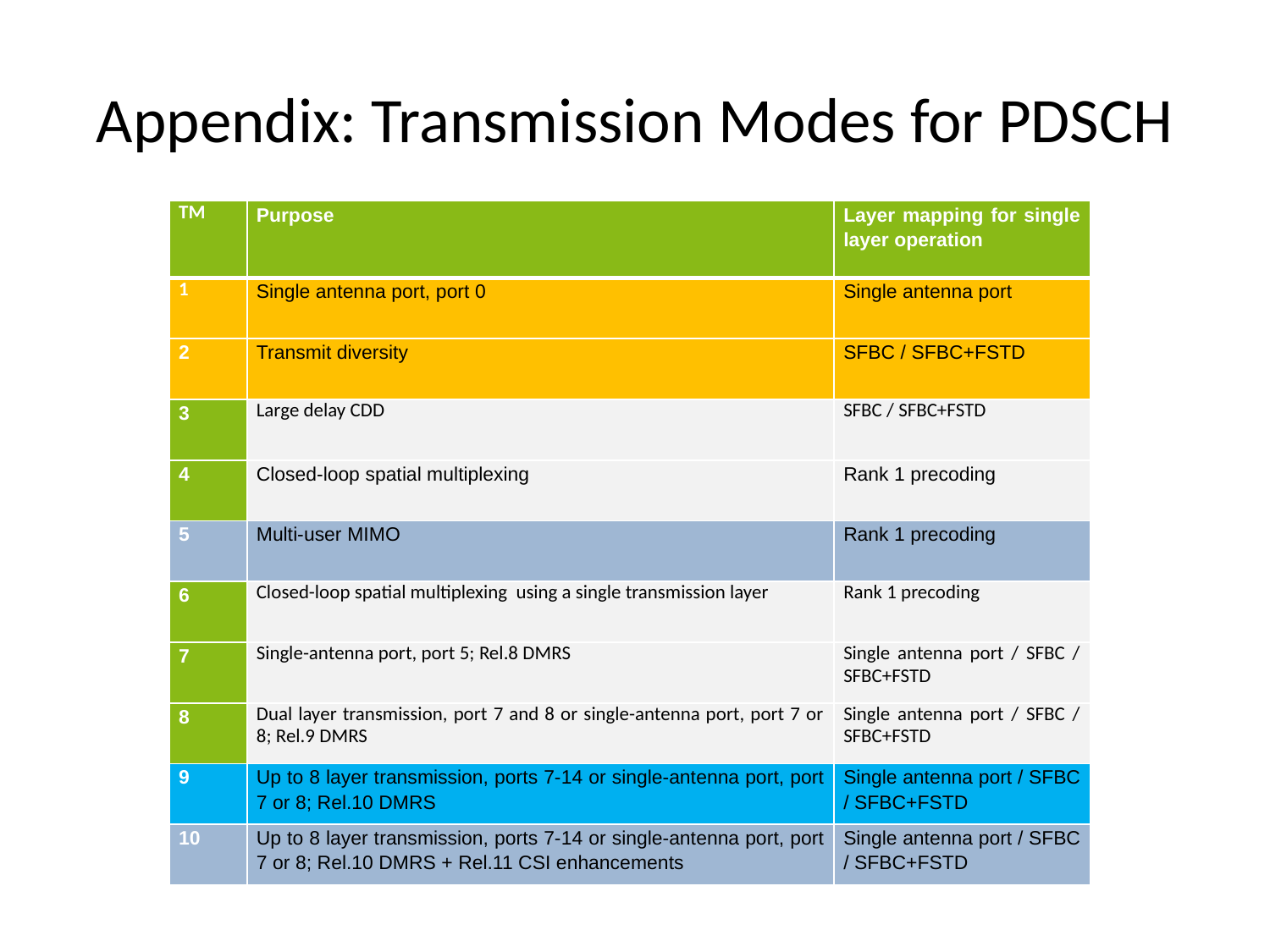

# Appendix: Transmission Modes for PDSCH
| TM | Purpose | Layer mapping for single layer operation |
| --- | --- | --- |
| 1 | Single antenna port, port 0 | Single antenna port |
| 2 | Transmit diversity | SFBC / SFBC+FSTD |
| 3 | Large delay CDD | SFBC / SFBC+FSTD |
| 4 | Closed-loop spatial multiplexing | Rank 1 precoding |
| 5 | Multi-user MIMO | Rank 1 precoding |
| 6 | Closed-loop spatial multiplexing using a single transmission layer | Rank 1 precoding |
| 7 | Single-antenna port, port 5; Rel.8 DMRS | Single antenna port / SFBC / SFBC+FSTD |
| 8 | Dual layer transmission, port 7 and 8 or single-antenna port, port 7 or 8; Rel.9 DMRS | Single antenna port / SFBC / SFBC+FSTD |
| 9 | Up to 8 layer transmission, ports 7-14 or single-antenna port, port 7 or 8; Rel.10 DMRS | Single antenna port / SFBC / SFBC+FSTD |
| 10 | Up to 8 layer transmission, ports 7-14 or single-antenna port, port 7 or 8; Rel.10 DMRS + Rel.11 CSI enhancements | Single antenna port / SFBC / SFBC+FSTD |